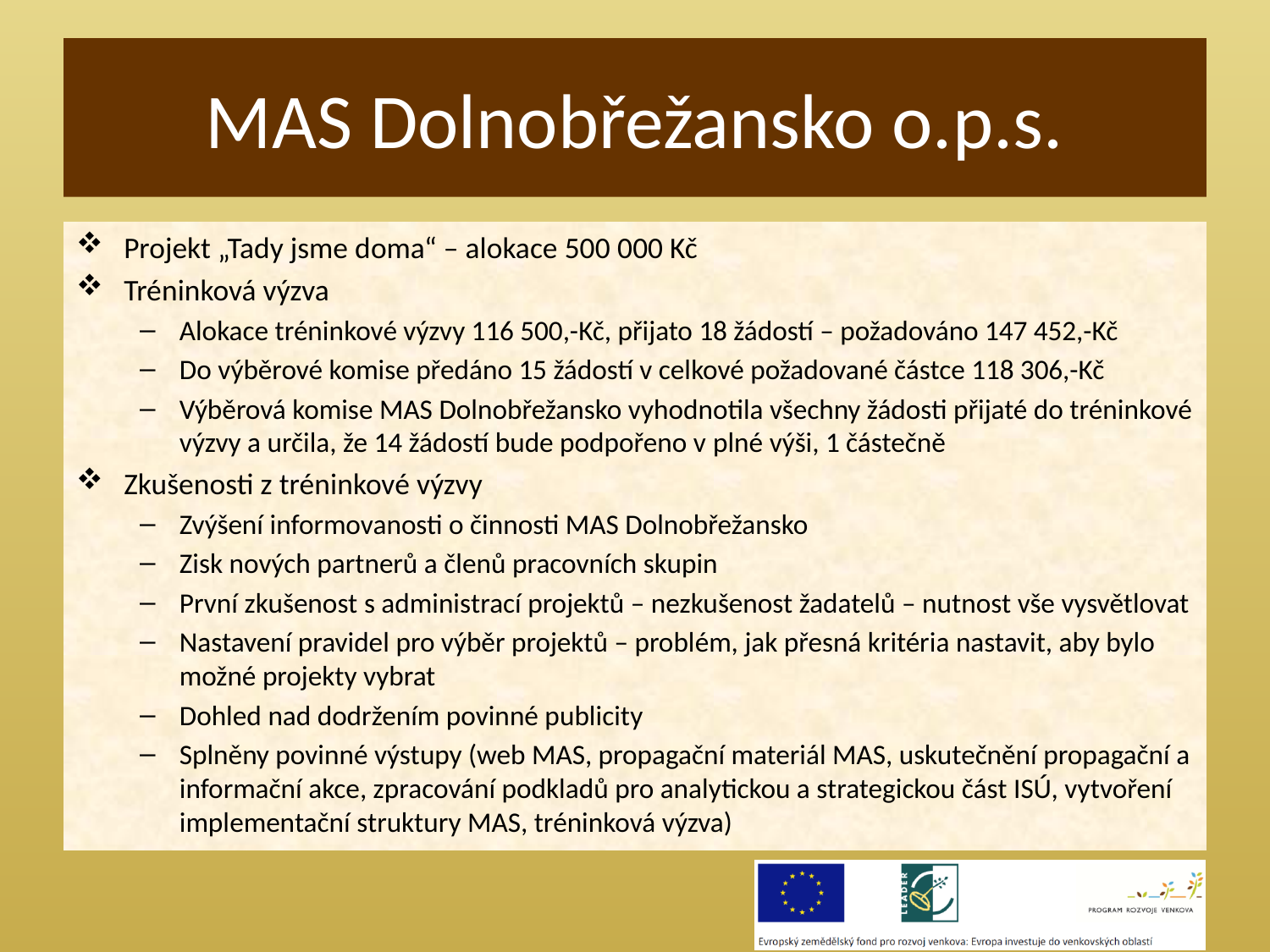

# MAS Dolnobřežansko o.p.s.
Projekt „Tady jsme doma“ – alokace 500 000 Kč
Tréninková výzva
Alokace tréninkové výzvy 116 500,-Kč, přijato 18 žádostí – požadováno 147 452,-Kč
Do výběrové komise předáno 15 žádostí v celkové požadované částce 118 306,-Kč
Výběrová komise MAS Dolnobřežansko vyhodnotila všechny žádosti přijaté do tréninkové výzvy a určila, že 14 žádostí bude podpořeno v plné výši, 1 částečně
Zkušenosti z tréninkové výzvy
Zvýšení informovanosti o činnosti MAS Dolnobřežansko
Zisk nových partnerů a členů pracovních skupin
První zkušenost s administrací projektů – nezkušenost žadatelů – nutnost vše vysvětlovat
Nastavení pravidel pro výběr projektů – problém, jak přesná kritéria nastavit, aby bylo možné projekty vybrat
Dohled nad dodržením povinné publicity
Splněny povinné výstupy (web MAS, propagační materiál MAS, uskutečnění propagační a informační akce, zpracování podkladů pro analytickou a strategickou část ISÚ, vytvoření implementační struktury MAS, tréninková výzva)